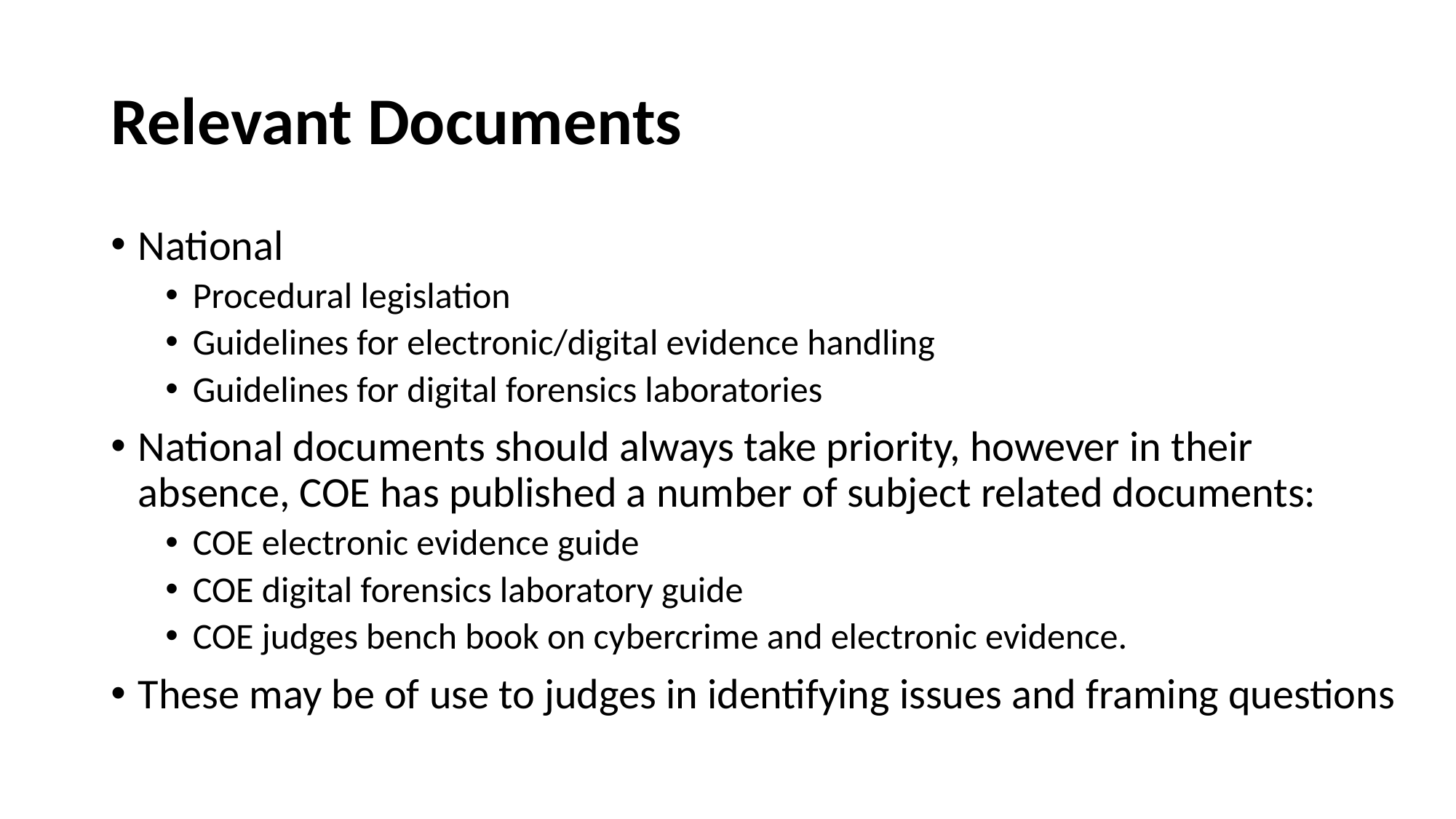

# Relevant Documents
National
Procedural legislation
Guidelines for electronic/digital evidence handling
Guidelines for digital forensics laboratories
National documents should always take priority, however in their absence, COE has published a number of subject related documents:
COE electronic evidence guide
COE digital forensics laboratory guide
COE judges bench book on cybercrime and electronic evidence.
These may be of use to judges in identifying issues and framing questions